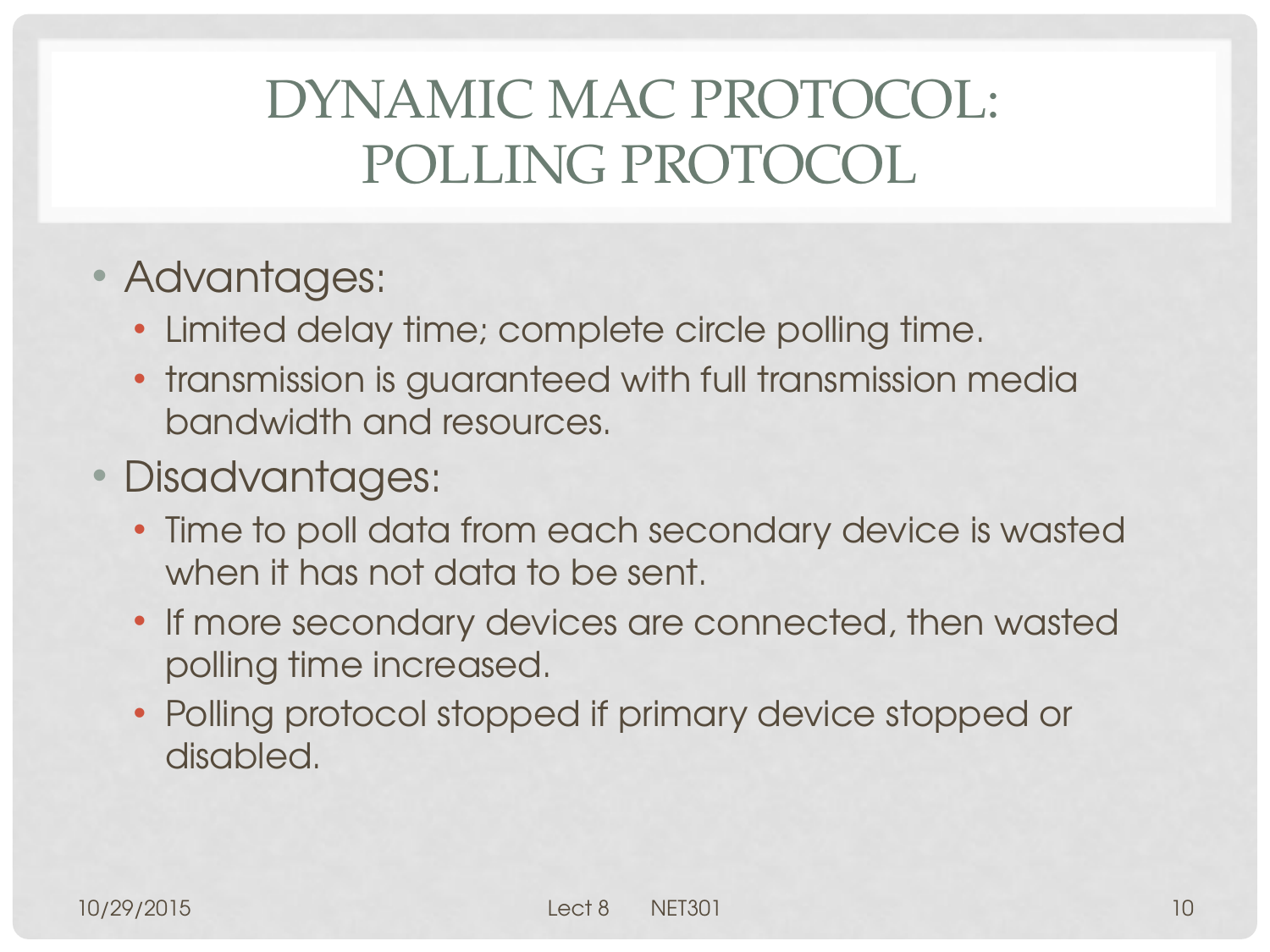

# Dynamic mac protocol: polling protocol
Advantages:
Limited delay time; complete circle polling time.
transmission is guaranteed with full transmission media bandwidth and resources.
Disadvantages:
Time to poll data from each secondary device is wasted when it has not data to be sent.
If more secondary devices are connected, then wasted polling time increased.
Polling protocol stopped if primary device stopped or disabled.

10/29/2015
Lect 8       NET301
10